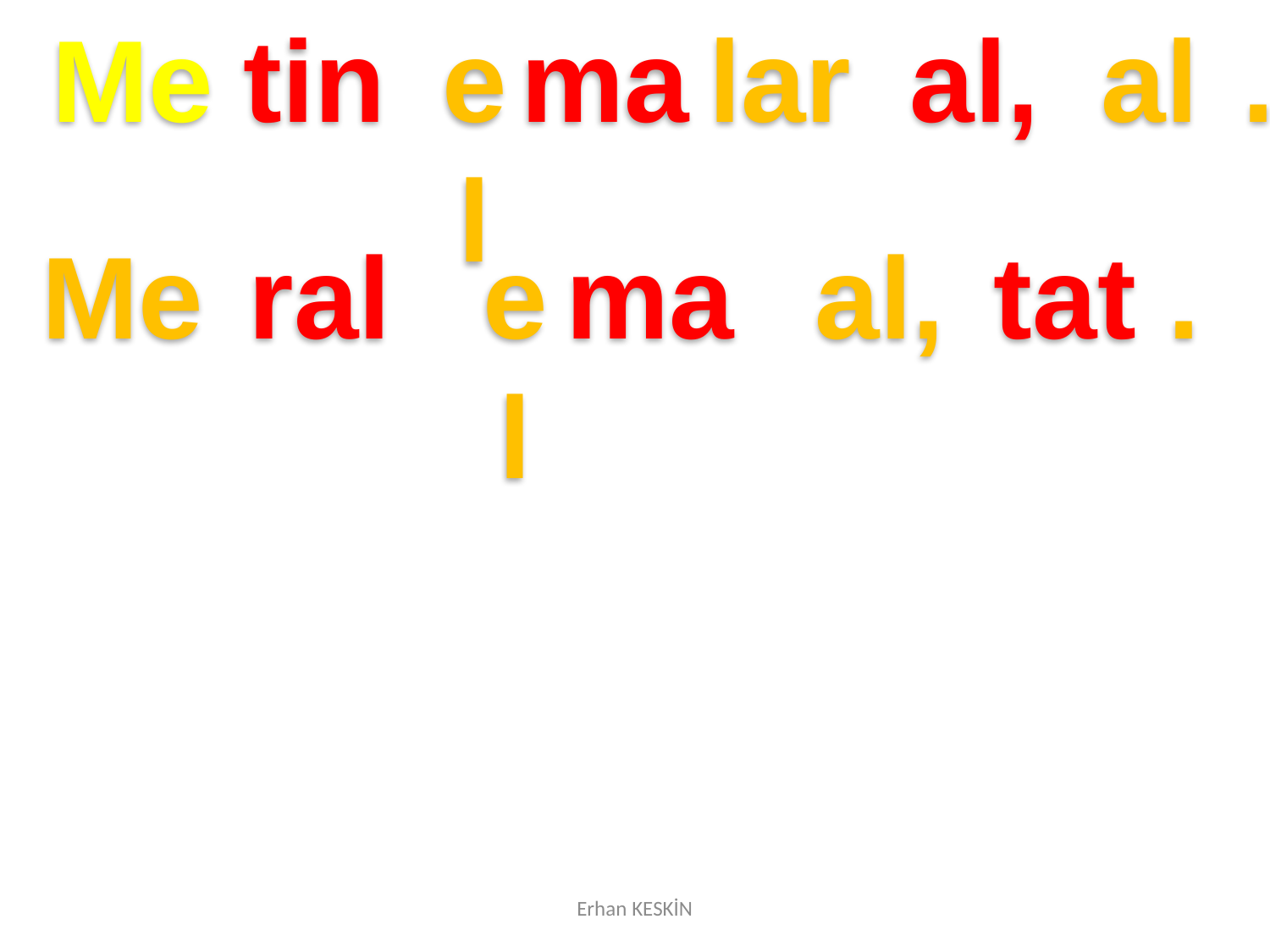

Me
tin
el
ma
lar
al,
al
.
Me
ral
el
ma
al,
tat
.
Erhan KESKİN